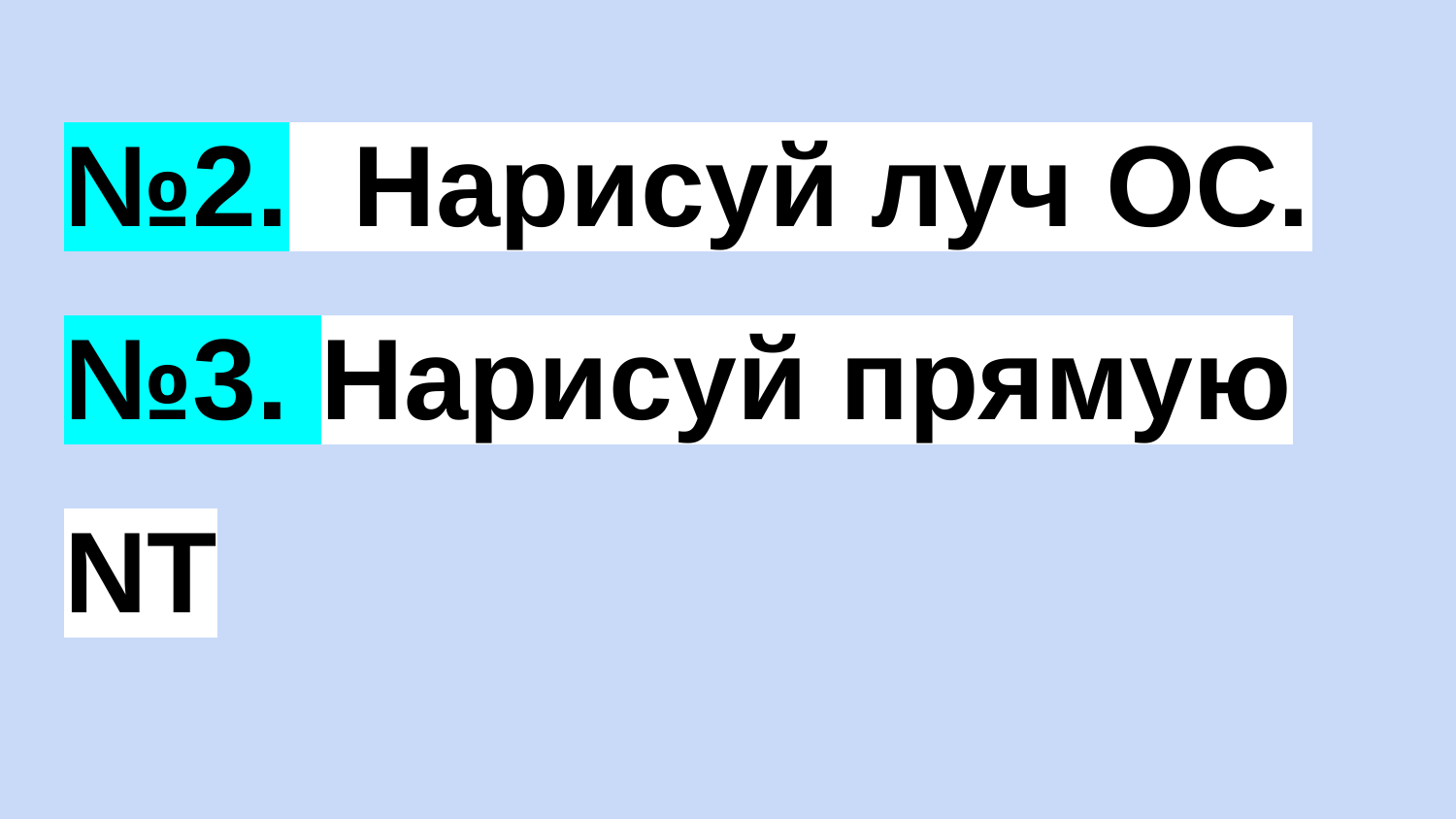

№2.  Нарисуй луч OC.
№3. Нарисуй прямую NT